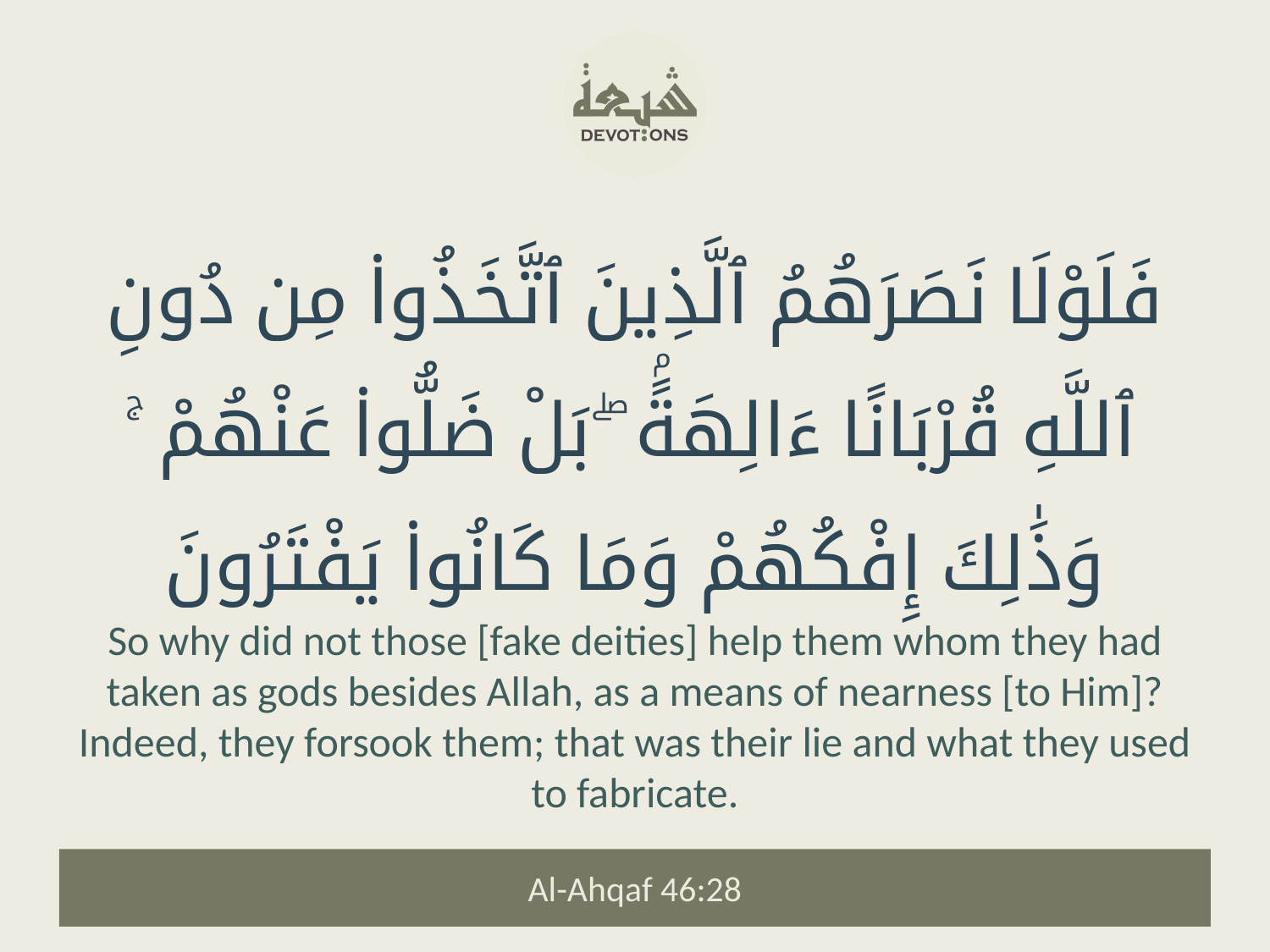

فَلَوْلَا نَصَرَهُمُ ٱلَّذِينَ ٱتَّخَذُوا۟ مِن دُونِ ٱللَّهِ قُرْبَانًا ءَالِهَةًۢ ۖ بَلْ ضَلُّوا۟ عَنْهُمْ ۚ وَذَٰلِكَ إِفْكُهُمْ وَمَا كَانُوا۟ يَفْتَرُونَ
So why did not those [fake deities] help them whom they had taken as gods besides Allah, as a means of nearness [to Him]? Indeed, they forsook them; that was their lie and what they used to fabricate.
Al-Ahqaf 46:28